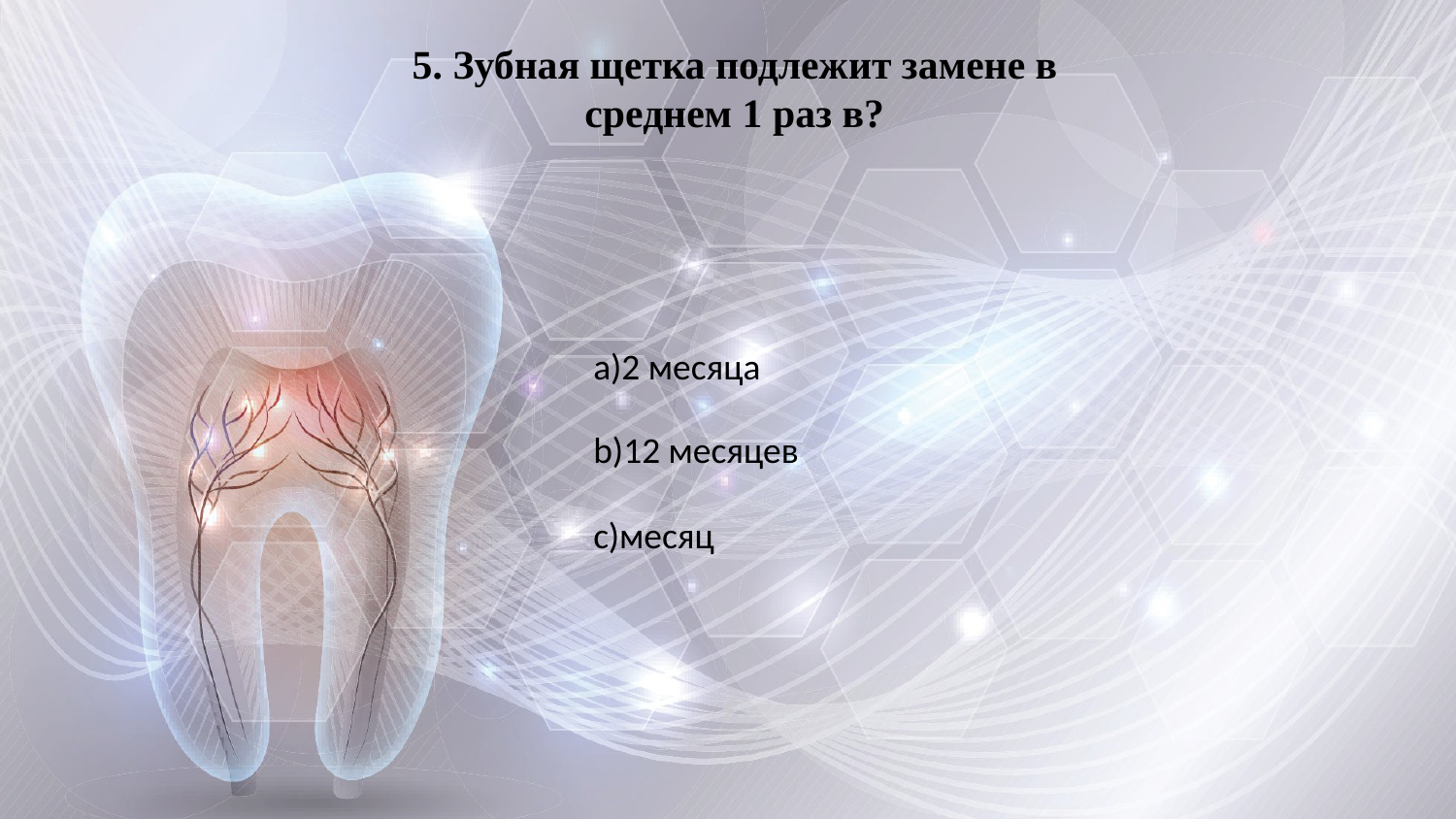

5. Зубная щетка подлежит замене в среднем 1 раз в?
a)2 месяца
b)12 месяцев
c)месяц